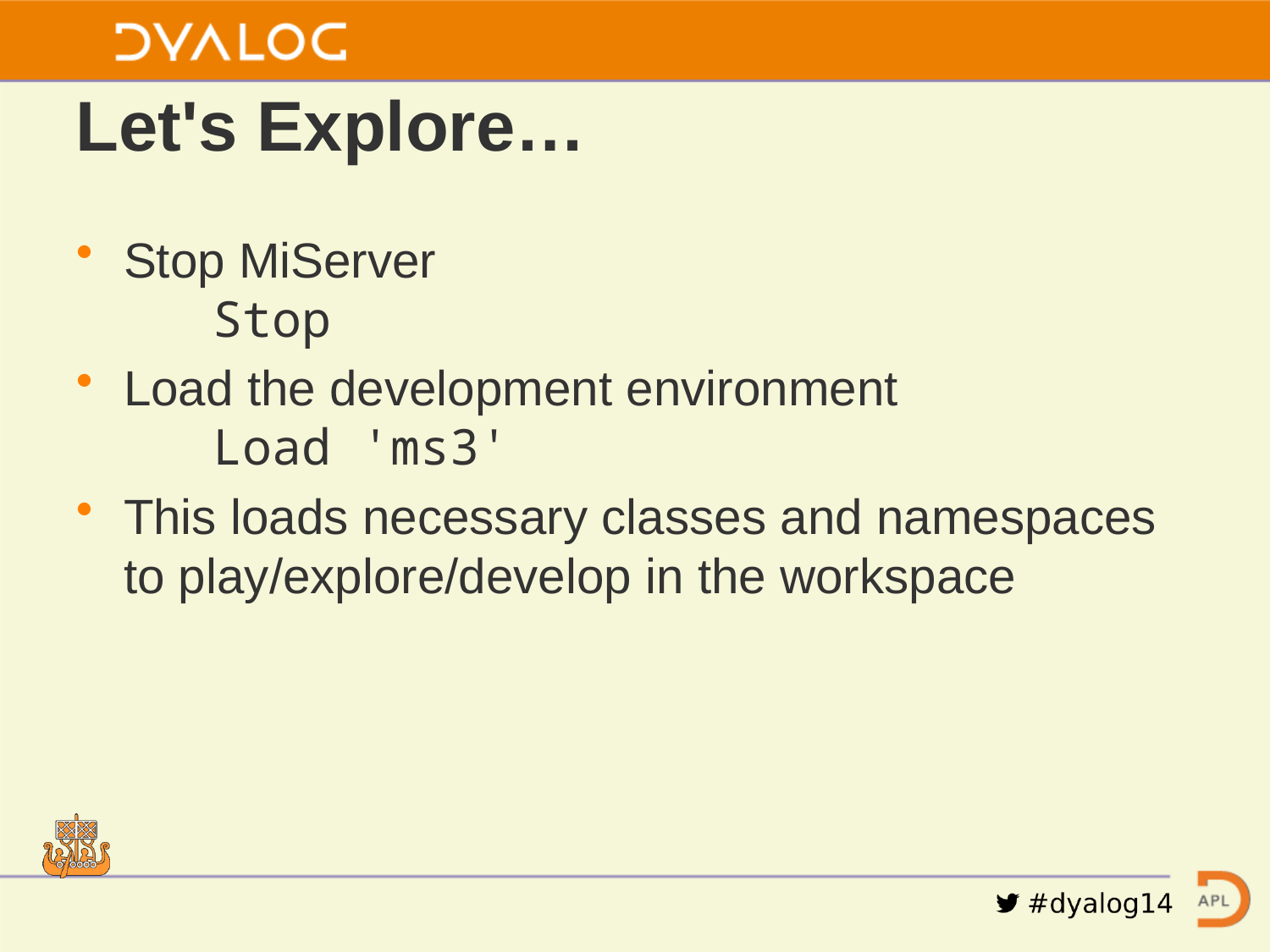

# Let's Explore…
Stop MiServer
   Stop
Load the development environment
   Load 'ms3'
This loads necessary classes and namespaces to play/explore/develop in the workspace